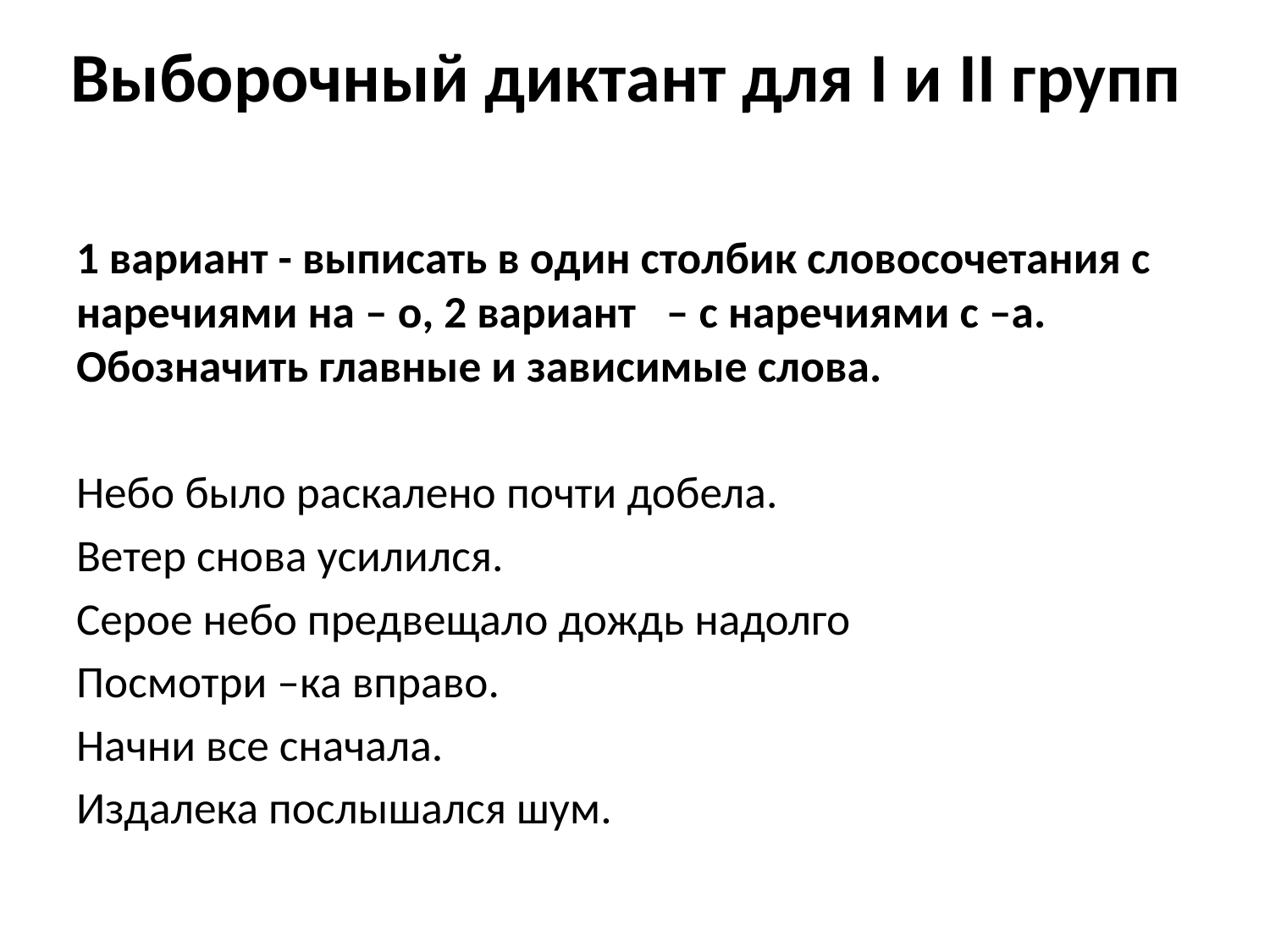

# Выборочный диктант для I и II групп
1 вариант - выписать в один столбик словосочетания с наречиями на – о, 2 вариант   – с наречиями с –а. Обозначить главные и зависимые слова.

Небо было раскалено почти добела.
Ветер снова усилился.
Серое небо предвещало дождь надолго
Посмотри –ка вправо.
Начни все сначала.
Издалека послышался шум.